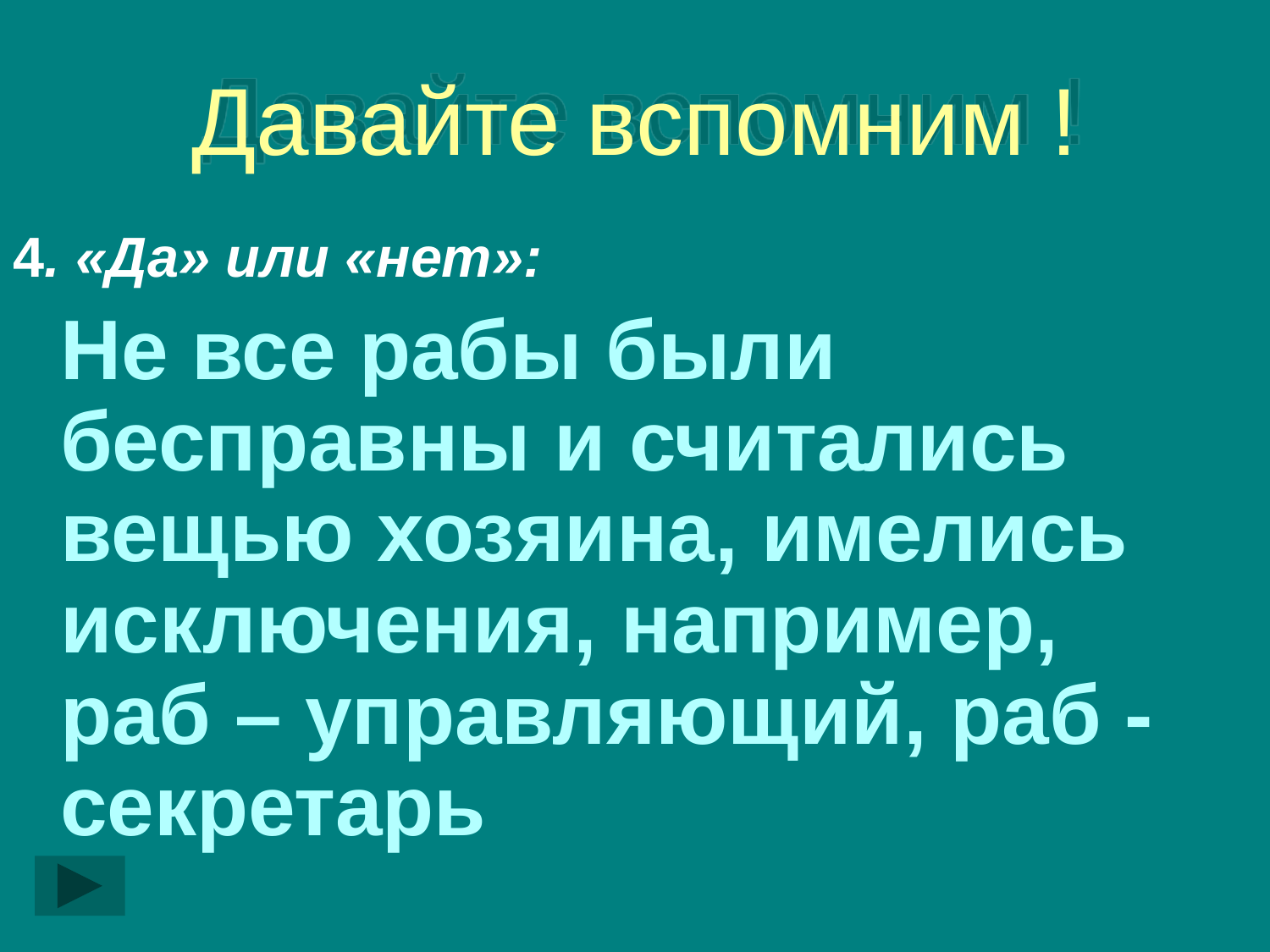

# Давайте вспомним !
4. «Да» или «нет»:
	Не все рабы были бесправны и считались вещью хозяина, имелись исключения, например, раб – управляющий, раб - секретарь